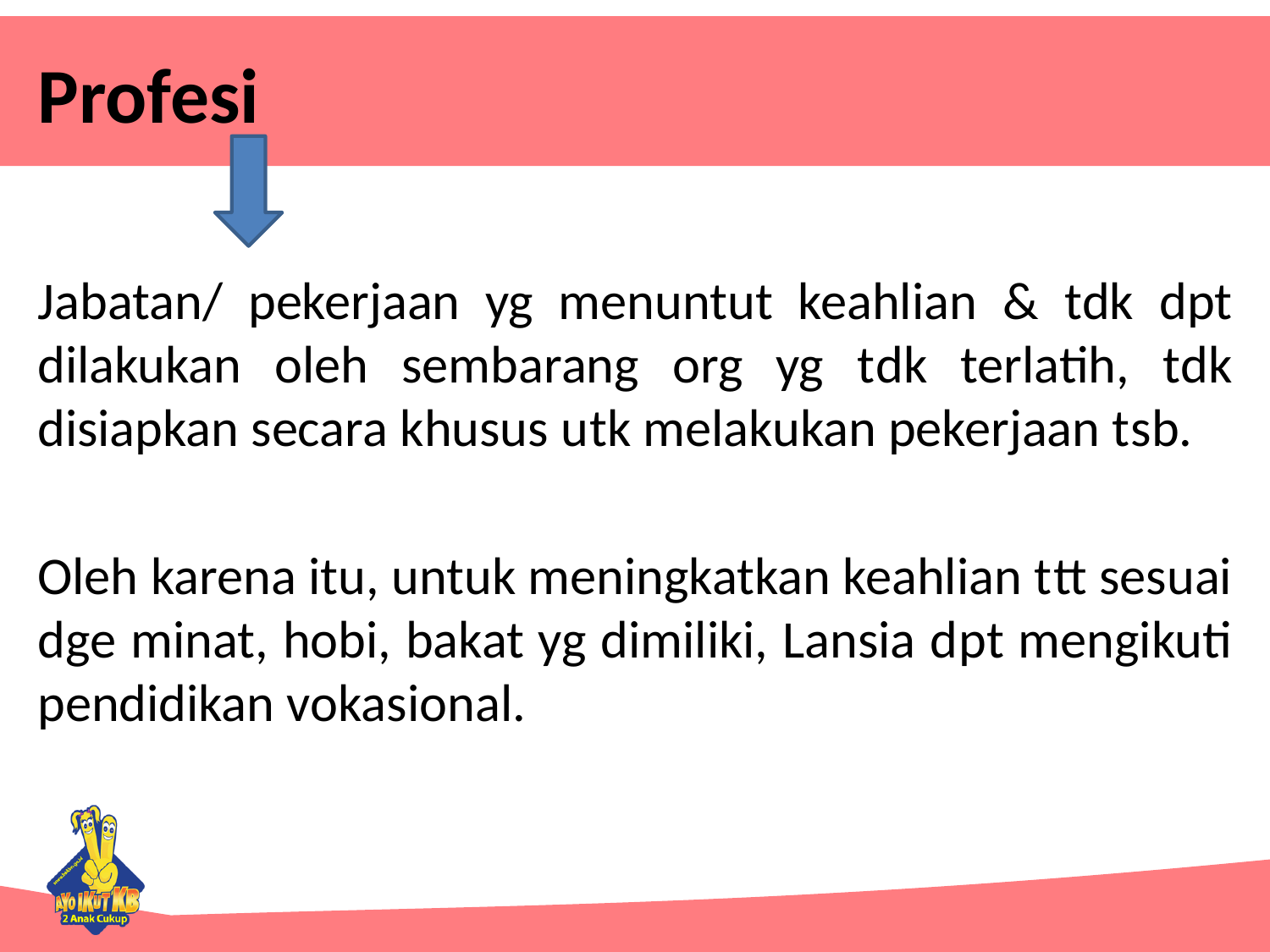

# Profesi

Jabatan/ pekerjaan yg menuntut keahlian & tdk dpt dilakukan oleh sembarang org yg tdk terlatih, tdk disiapkan secara khusus utk melakukan pekerjaan tsb.

Oleh karena itu, untuk meningkatkan keahlian ttt sesuai dge minat, hobi, bakat yg dimiliki, Lansia dpt mengikuti pendidikan vokasional.